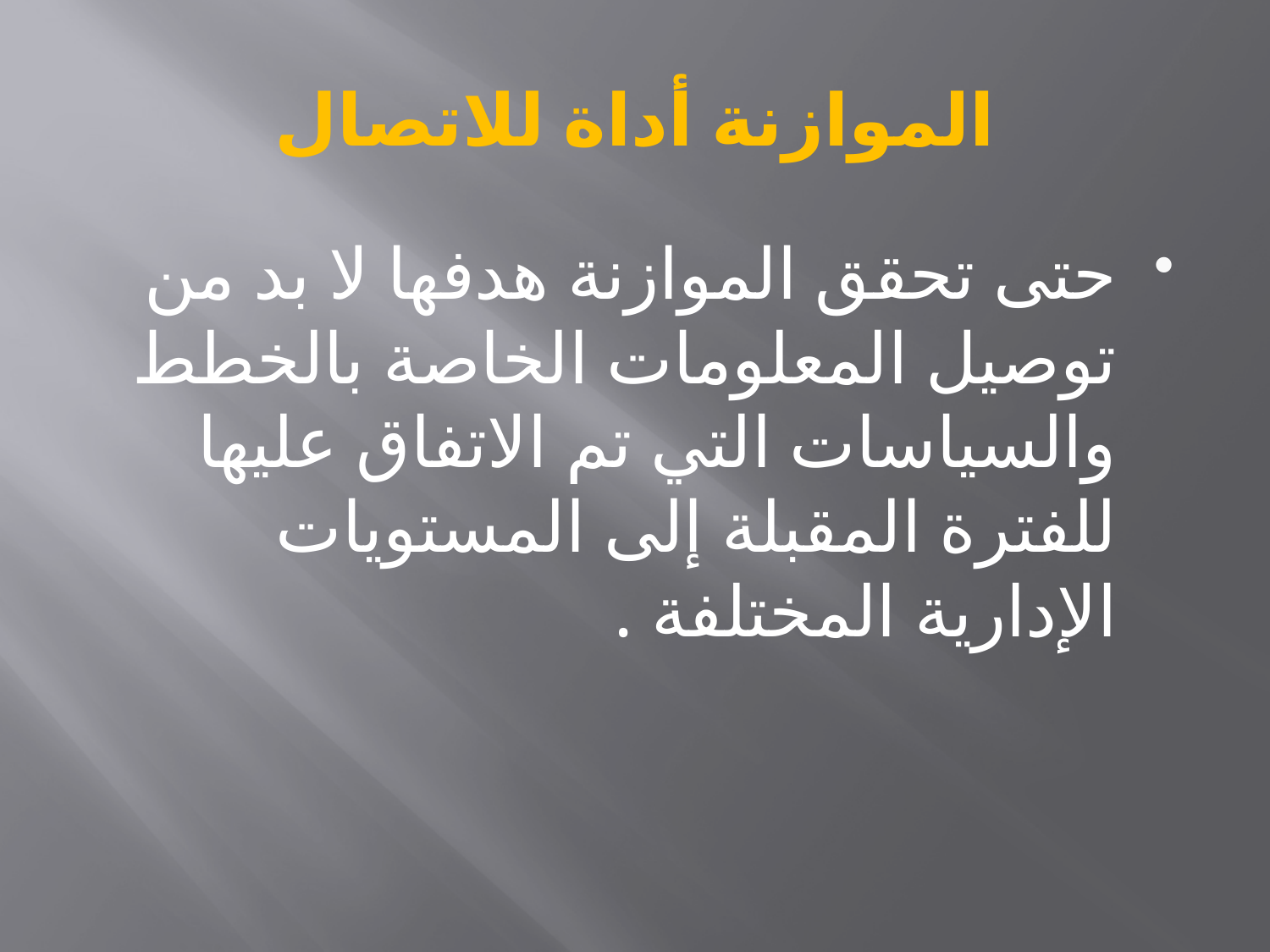

# الموازنة أداة للاتصال
حتى تحقق الموازنة هدفها لا بد من توصيل المعلومات الخاصة بالخطط والسياسات التي تم الاتفاق عليها للفترة المقبلة إلى المستويات الإدارية المختلفة .